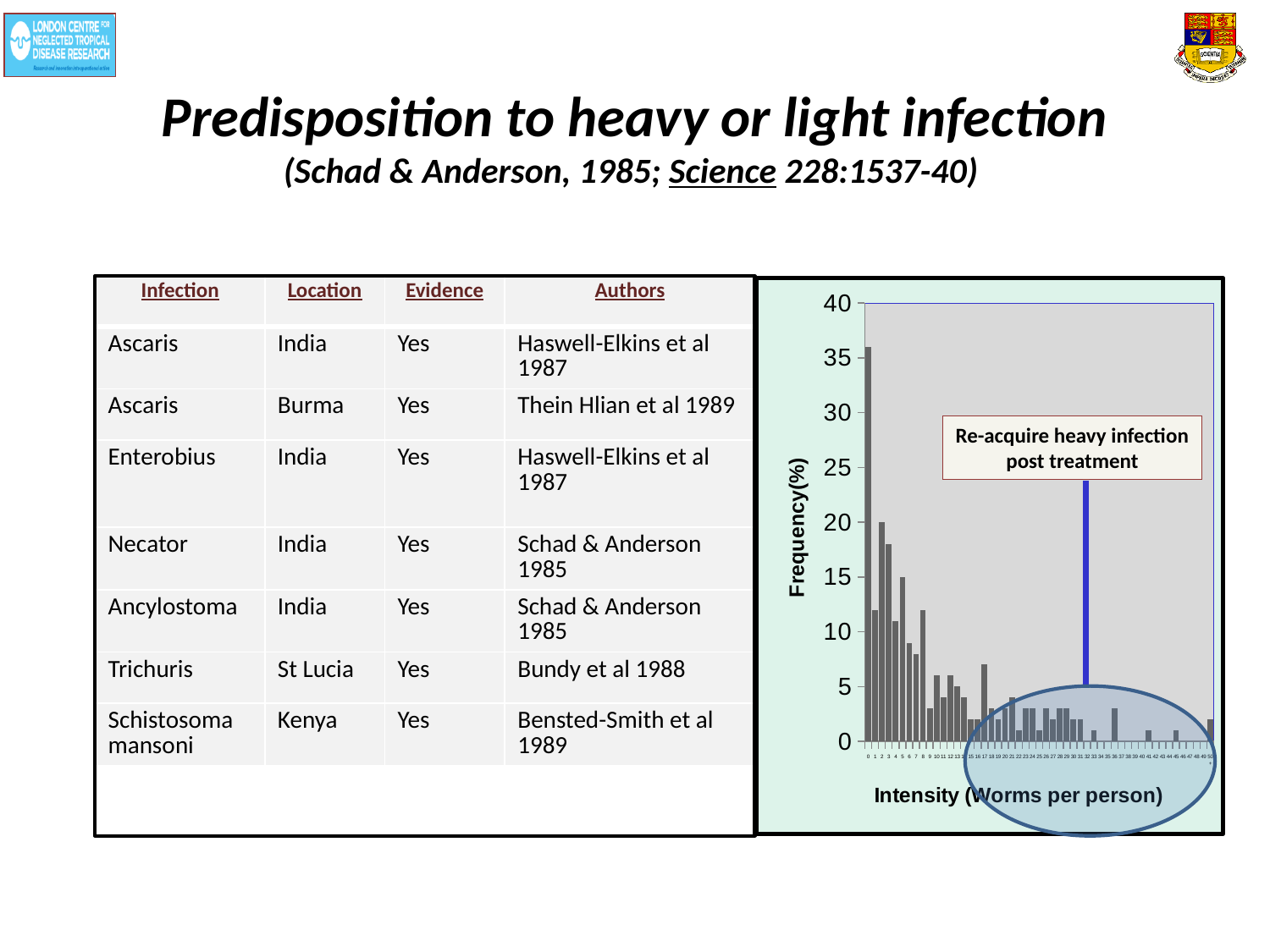

# Predisposition to heavy or light infection (Schad & Anderson, 1985; Science 228:1537-40)
| Infection | Location | Evidence | Authors |
| --- | --- | --- | --- |
| Ascaris | India | Yes | Haswell-Elkins et al 1987 |
| Ascaris | Burma | Yes | Thein Hlian et al 1989 |
| Enterobius | India | Yes | Haswell-Elkins et al 1987 |
| Necator | India | Yes | Schad & Anderson 1985 |
| Ancylostoma | India | Yes | Schad & Anderson 1985 |
| Trichuris | St Lucia | Yes | Bundy et al 1988 |
| Schistosoma mansoni | Kenya | Yes | Bensted-Smith et al 1989 |

### Chart

| Category |  |
|---|---|
| 0 | 36.0 |
| 1 | 12.0 |
| 2 | 20.0 |
| 3 | 18.0 |
| 4 | 11.0 |
| 5 | 15.0 |
| 6 | 9.0 |
| 7 | 8.0 |
| 8 | 12.0 |
| 9 | 3.0 |
| 10 | 6.0 |
| 11 | 4.0 |
| 12 | 6.0 |
| 13 | 5.0 |
| 14 | 4.0 |
| 15 | 2.0 |
| 16 | 2.0 |
| 17 | 7.0 |
| 18 | 3.0 |
| 19 | 2.0 |
| 20 | 3.0 |
| 21 | 4.0 |
| 22 | 1.0 |
| 23 | 3.0 |
| 24 | 3.0 |
| 25 | 1.0 |
| 26 | 3.0 |
| 27 | 2.0 |
| 28 | 3.0 |
| 29 | 3.0 |
| 30 | 2.0 |
| 31 | 2.0 |
| 32 | 0.0 |
| 33 | 1.0 |
| 34 | 0.0 |
| 35 | 0.0 |
| 36 | 3.0 |
| 37 | 0.0 |
| 38 | 0.0 |
| 39 | 0.0 |
| 40 | 0.0 |
| 41 | 1.0 |
| 42 | 0.0 |
| 43 | 0.0 |
| 44 | 0.0 |
| 45 | 1.0 |
| 46 | 0.0 |
| 47 | 0.0 |
| 48 | 0.0 |
| 49 | 0.0 |
| 50+ | 2.0 |
Re-acquire heavy infection
post treatment